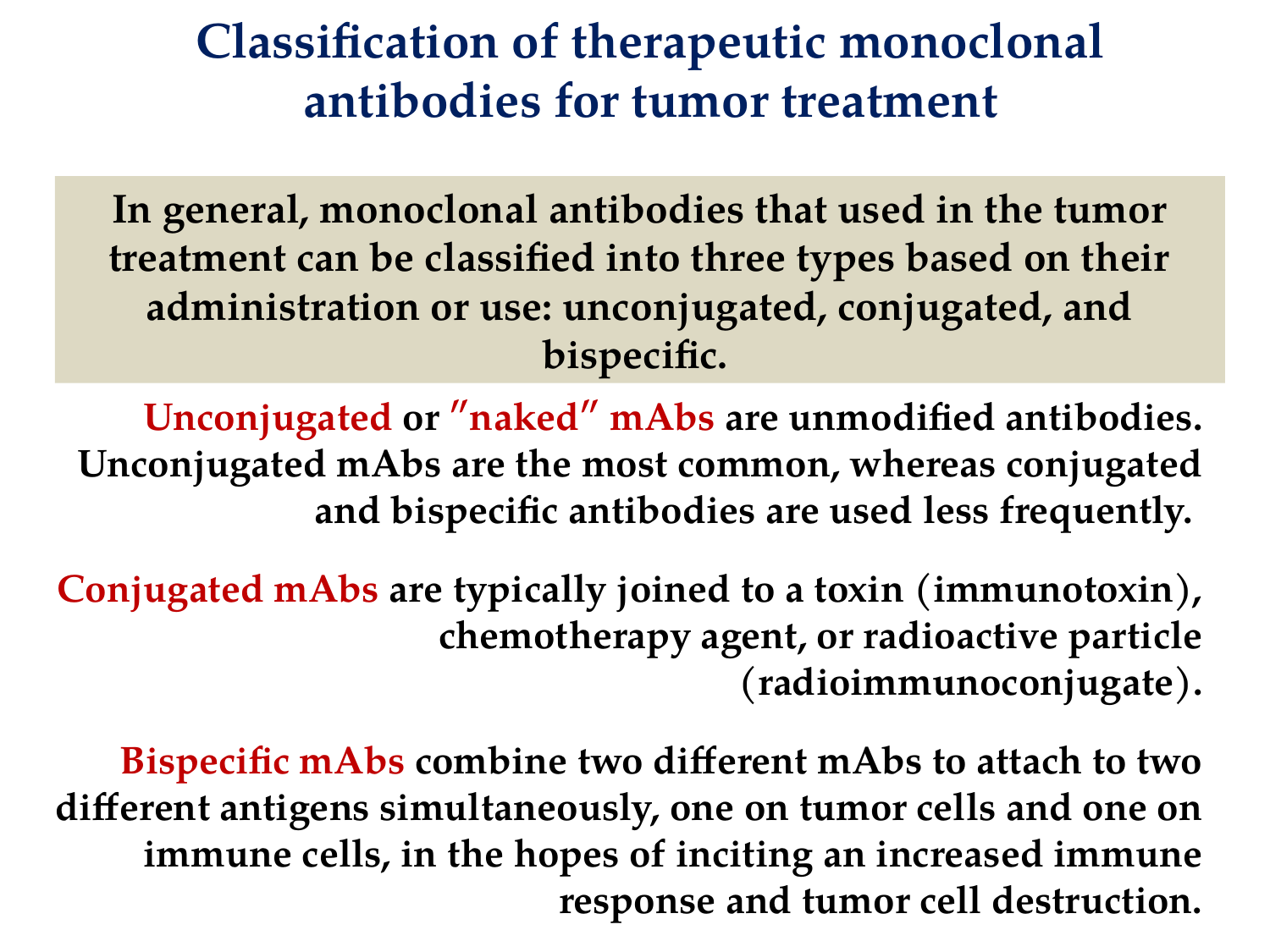

# Classification of therapeutic monoclonal antibodies for tumor treatment
In general, monoclonal antibodies that used in the tumor treatment can be classified into three types based on their administration or use: unconjugated, conjugated, and bispecific.

Unconjugated or ″naked″ mAbs are unmodified antibodies. Unconjugated mAbs are the most common, whereas conjugated and bispecific antibodies are used less frequently.

Conjugated mAbs are typically joined to a toxin (immunotoxin), chemotherapy agent, or radioactive particle (radioimmunoconjugate).

Bispecific mAbs combine two different mAbs to attach to two different antigens simultaneously, one on tumor cells and one on immune cells, in the hopes of inciting an increased immune response and tumor cell destruction.